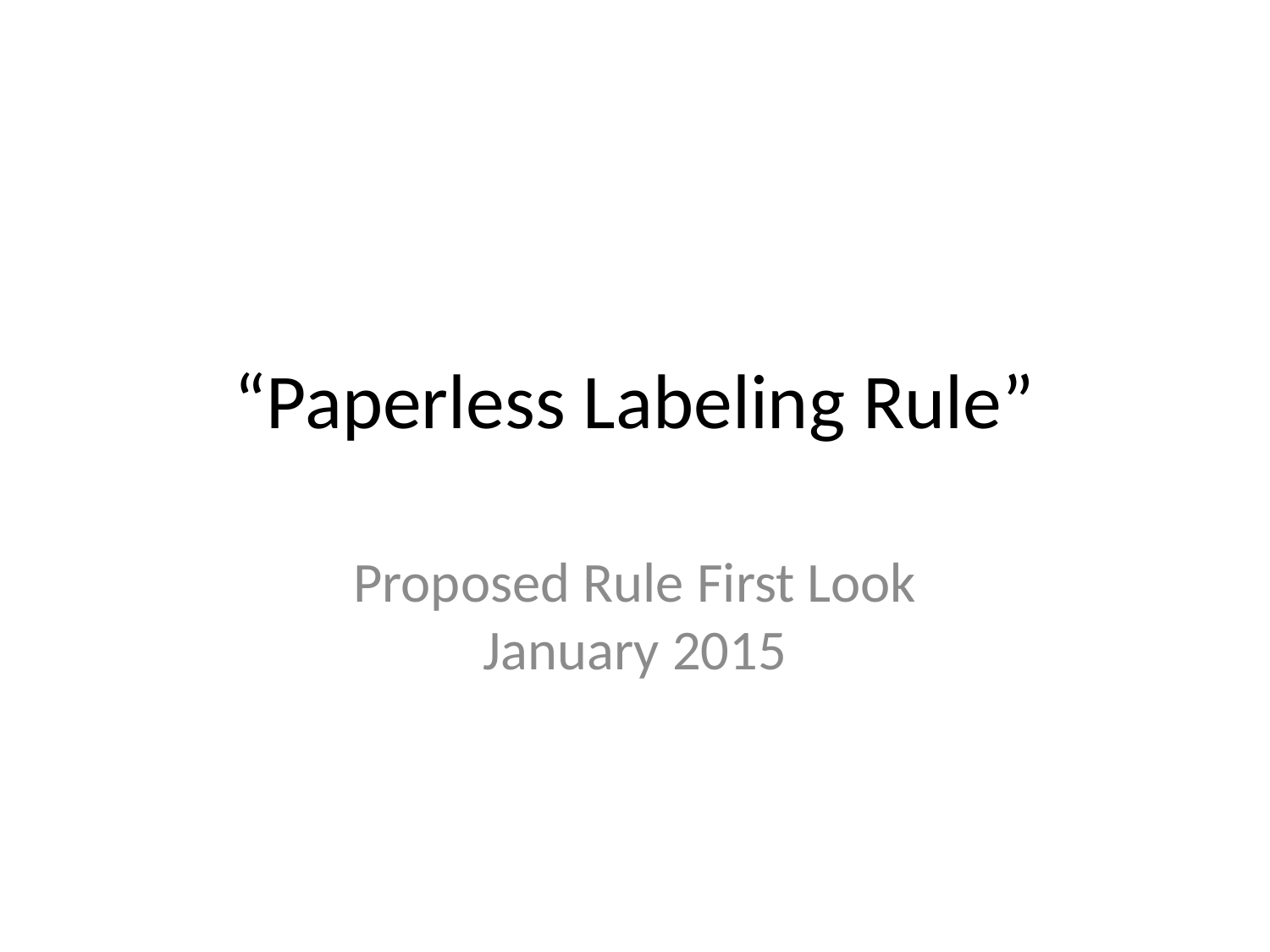

# “Paperless Labeling Rule”
Proposed Rule First Look
January 2015